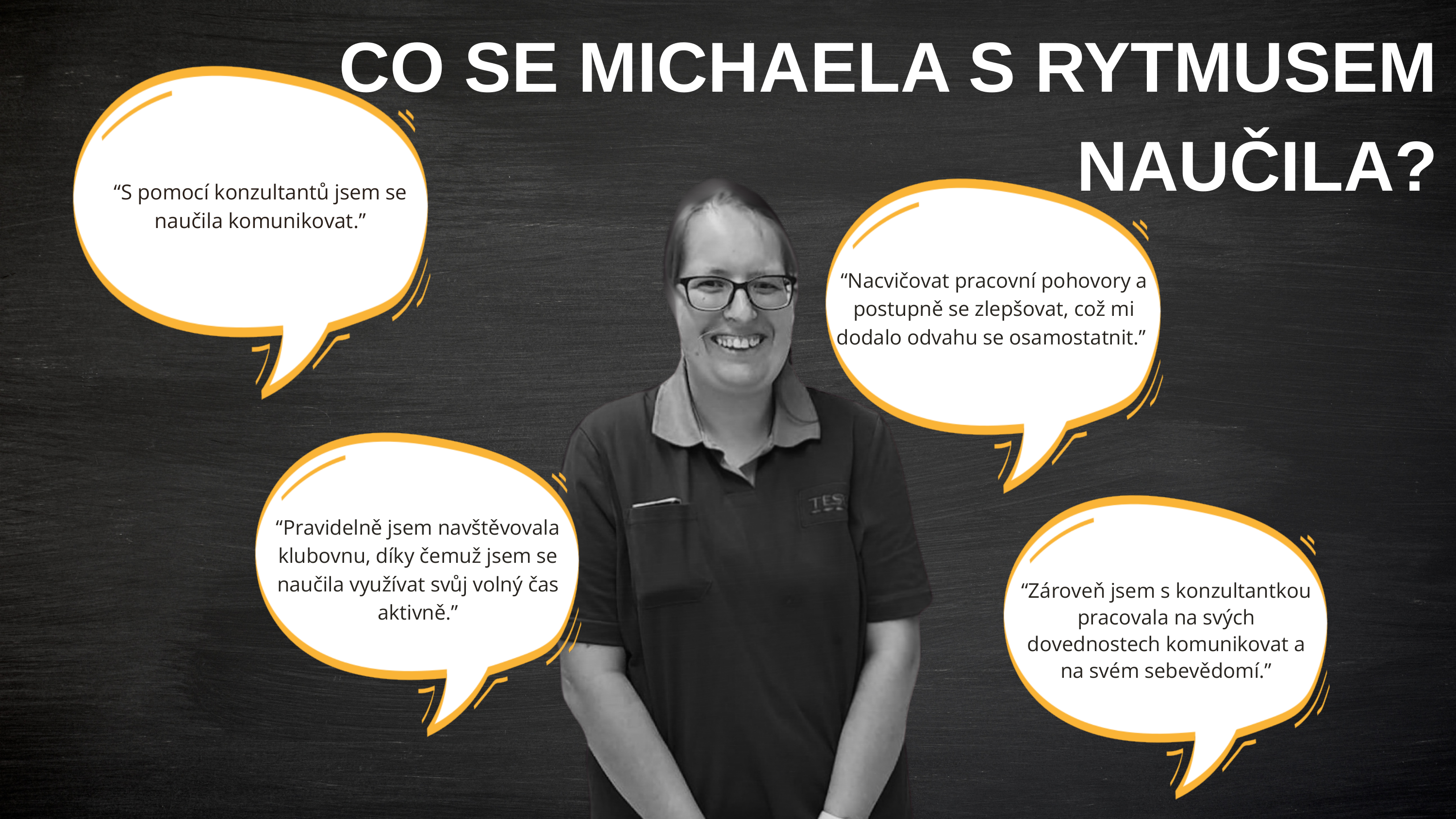

CO SE MICHAELA S RYTMUSEM NAUČILA?

“S pomocí konzultantů jsem se naučila komunikovat.”
“Nacvičovat pracovní pohovory a postupně se zlepšovat, což mi dodalo odvahu se osamostatnit.”

“Pravidelně jsem navštěvovala klubovnu, díky čemuž jsem se naučila využívat svůj volný čas aktivně.”
“Zároveň jsem s konzultantkou pracovala na svých dovednostech komunikovat a na svém sebevědomí.”